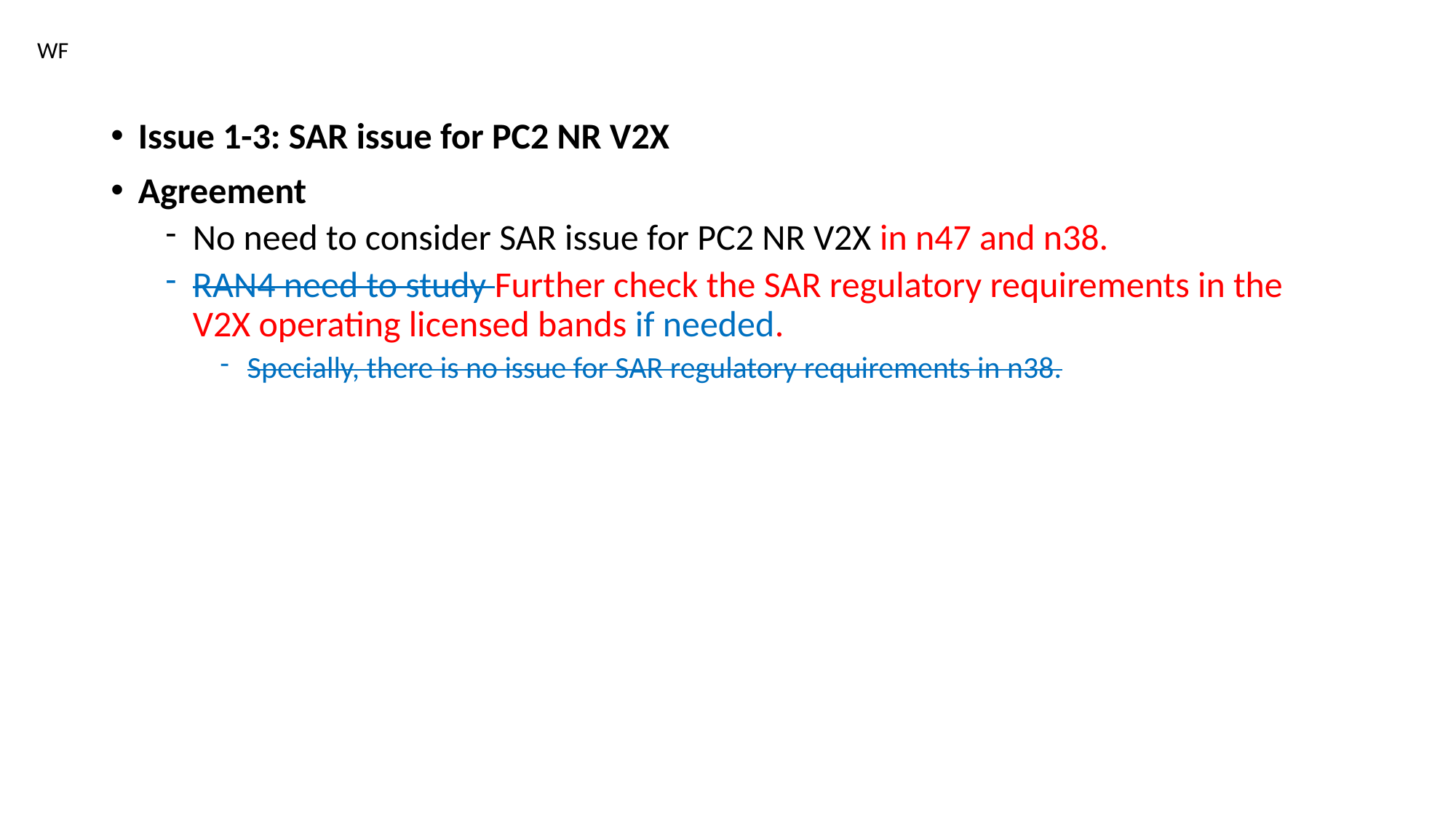

# WF
Issue 1-3: SAR issue for PC2 NR V2X
Agreement
No need to consider SAR issue for PC2 NR V2X in n47 and n38.
RAN4 need to study Further check the SAR regulatory requirements in the V2X operating licensed bands if needed.
Specially, there is no issue for SAR regulatory requirements in n38.